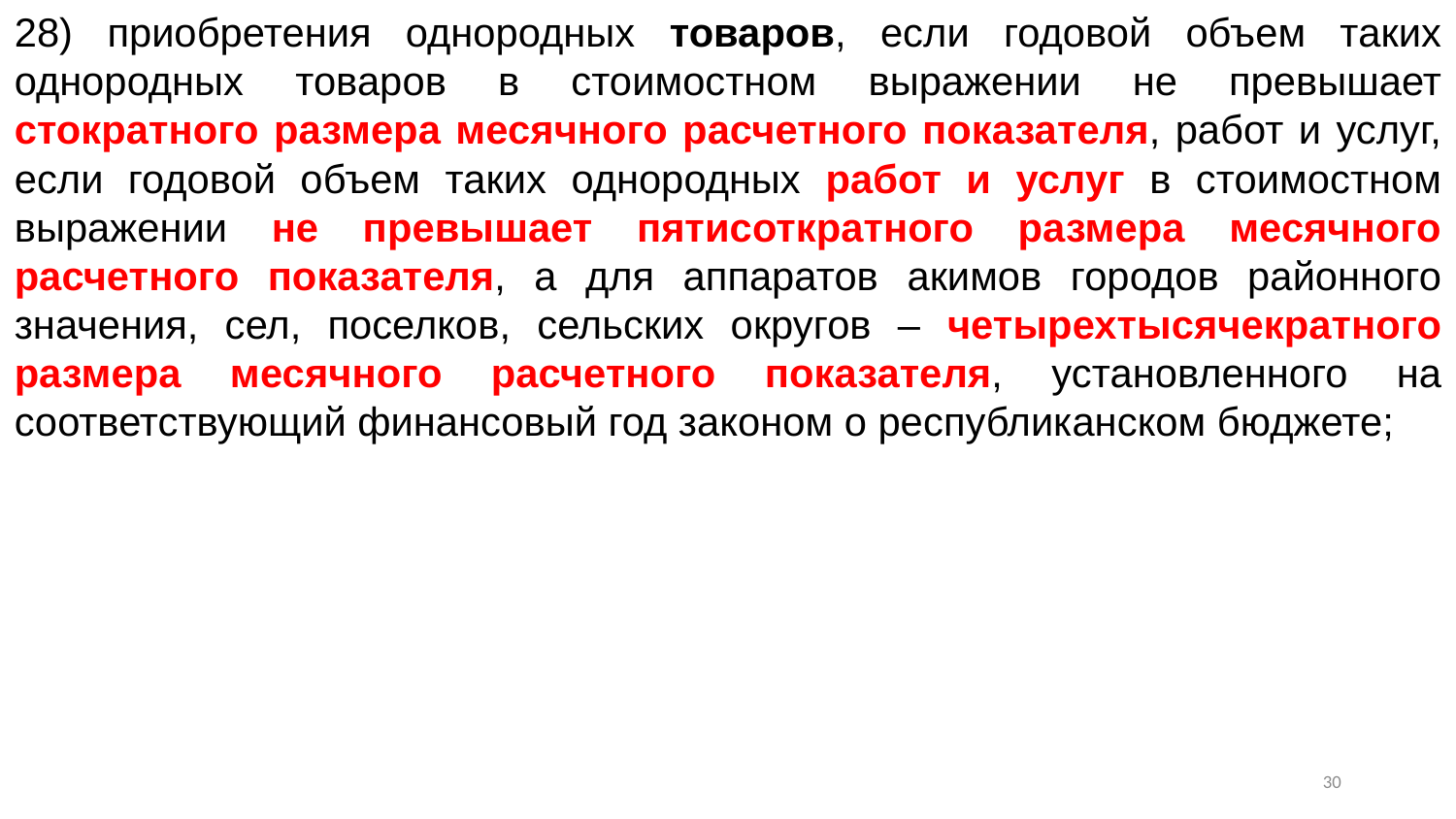

28) приобретения однородных товаров, если годовой объем таких однородных товаров в стоимостном выражении не превышает стократного размера месячного расчетного показателя, работ и услуг, если годовой объем таких однородных работ и услуг в стоимостном выражении не превышает пятисоткратного размера месячного расчетного показателя, а для аппаратов акимов городов районного значения, сел, поселков, сельских округов – четырехтысячекратного размера месячного расчетного показателя, установленного на соответствующий финансовый год законом о республиканском бюджете;

30